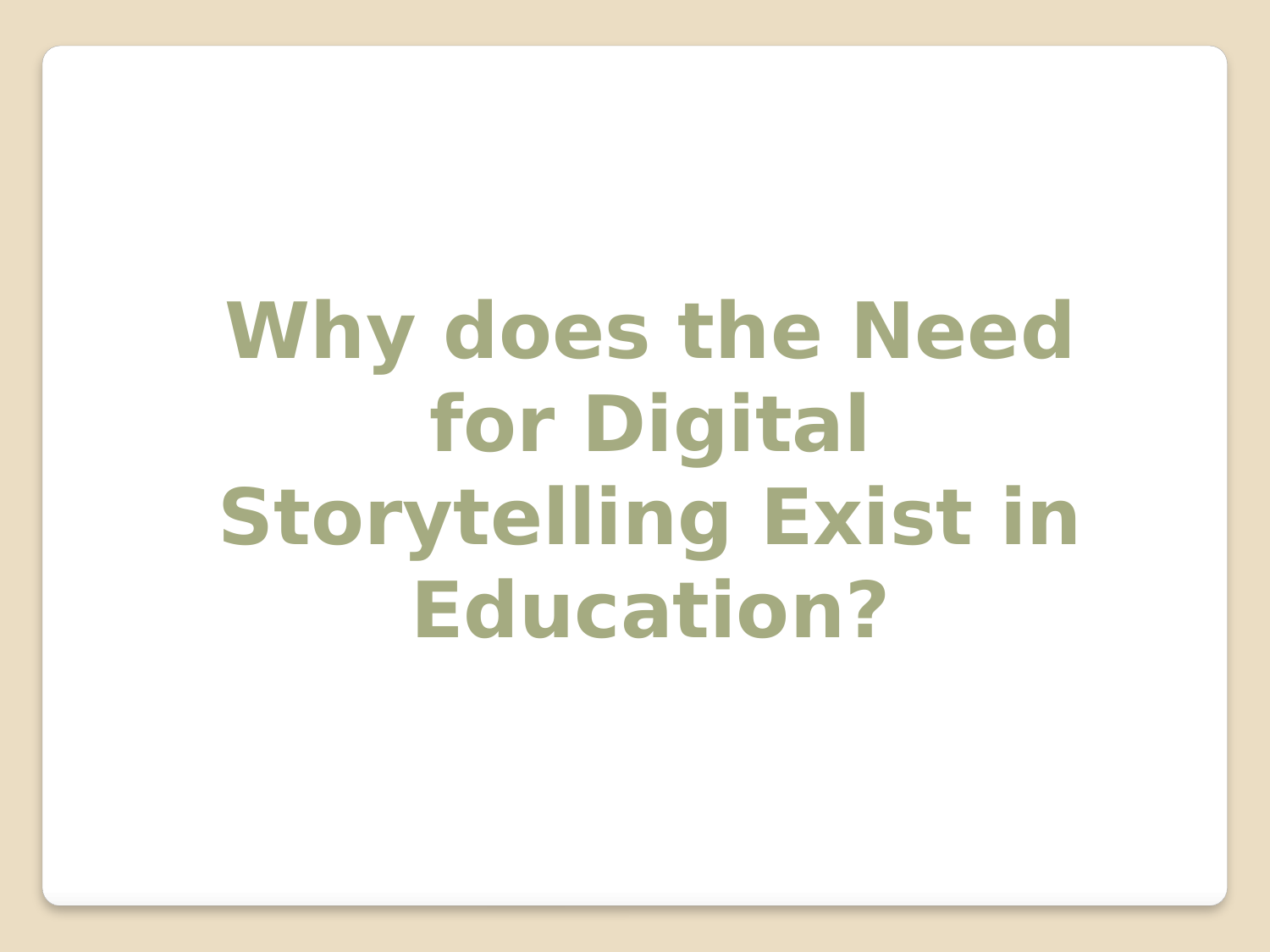

Why does the Need for Digital Storytelling Exist in Education?